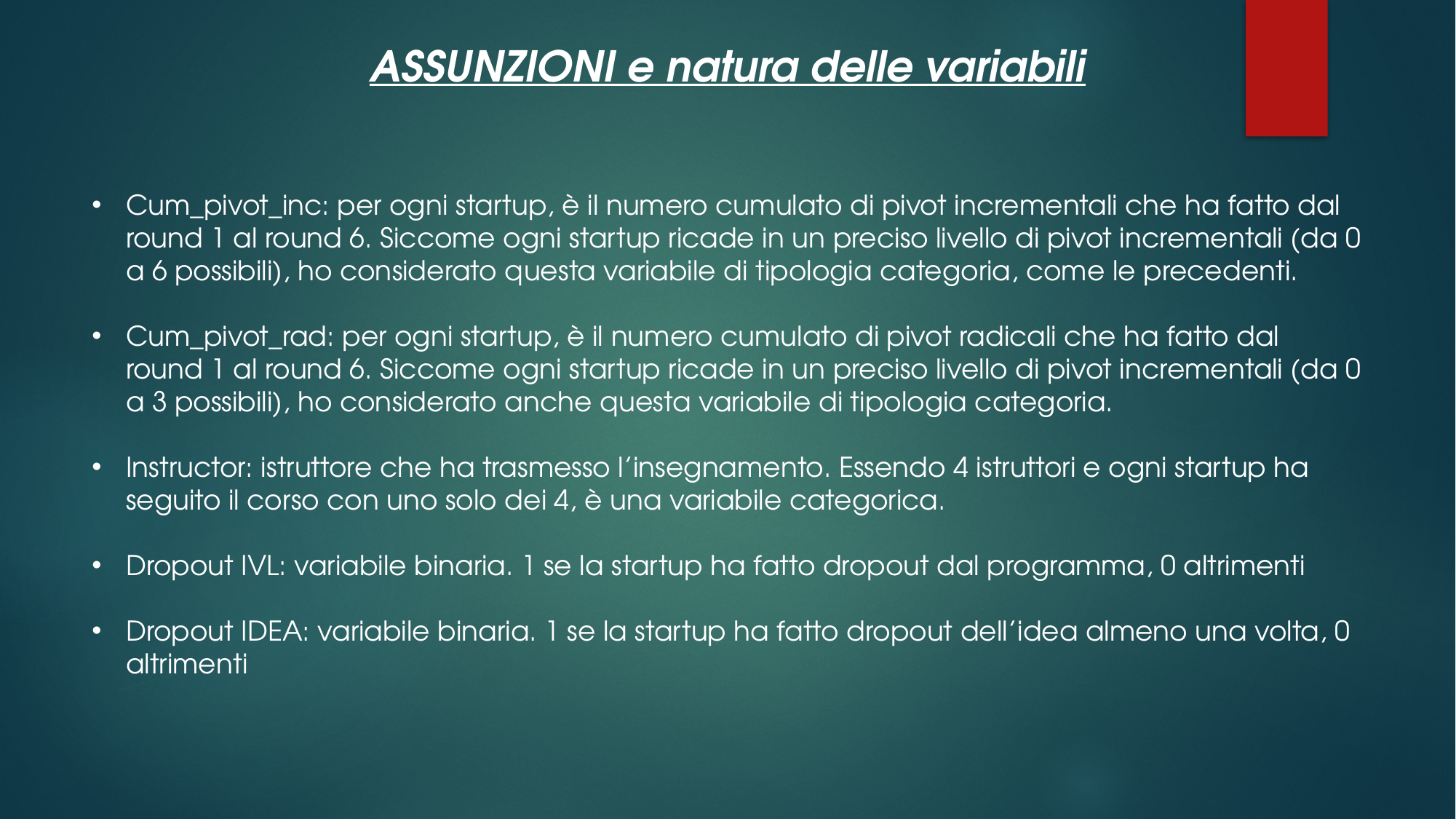

ASSUNZIONI e natura delle variabili
Cum_pivot_inc: per ogni startup, è il numero cumulato di pivot incrementali che ha fatto dal round 1 al round 6. Siccome ogni startup ricade in un preciso livello di pivot incrementali (da 0 a 6 possibili), ho considerato questa variabile di tipologia categoria, come le precedenti.

Cum_pivot_rad: per ogni startup, è il numero cumulato di pivot radicali che ha fatto dal round 1 al round 6. Siccome ogni startup ricade in un preciso livello di pivot incrementali (da 0 a 3 possibili), ho considerato anche questa variabile di tipologia categoria.

Instructor: istruttore che ha trasmesso l’insegnamento. Essendo 4 istruttori e ogni startup ha seguito il corso con uno solo dei 4, è una variabile categorica.

Dropout IVL: variabile binaria. 1 se la startup ha fatto dropout dal programma, 0 altrimenti

Dropout IDEA: variabile binaria. 1 se la startup ha fatto dropout dell’idea almeno una volta, 0 altrimenti